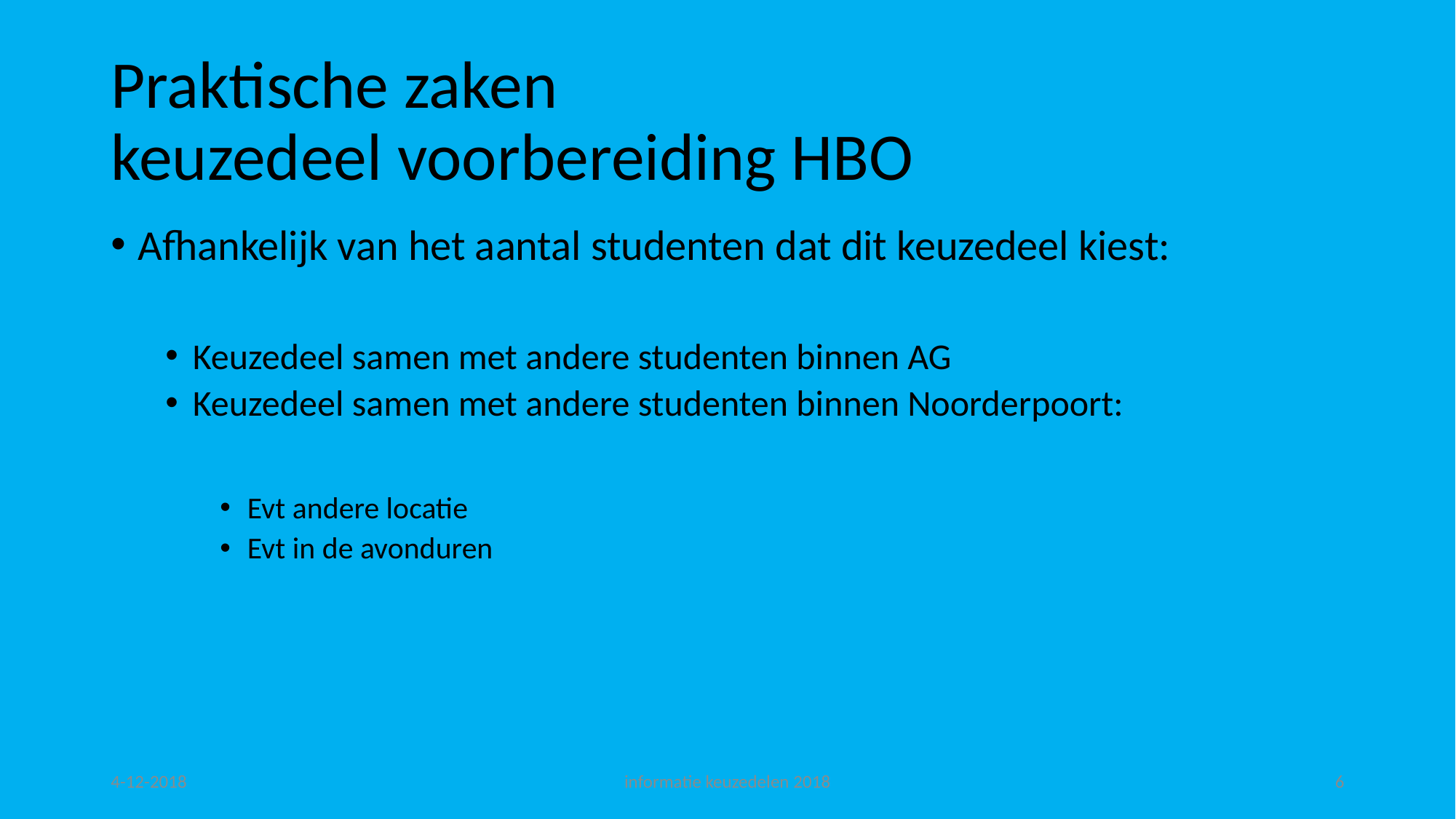

# Praktische zaken keuzedeel voorbereiding HBO
Afhankelijk van het aantal studenten dat dit keuzedeel kiest:

Keuzedeel samen met andere studenten binnen AG
Keuzedeel samen met andere studenten binnen Noorderpoort:

Evt andere locatie
Evt in de avonduren
4-12-2018
informatie keuzedelen 2018
6